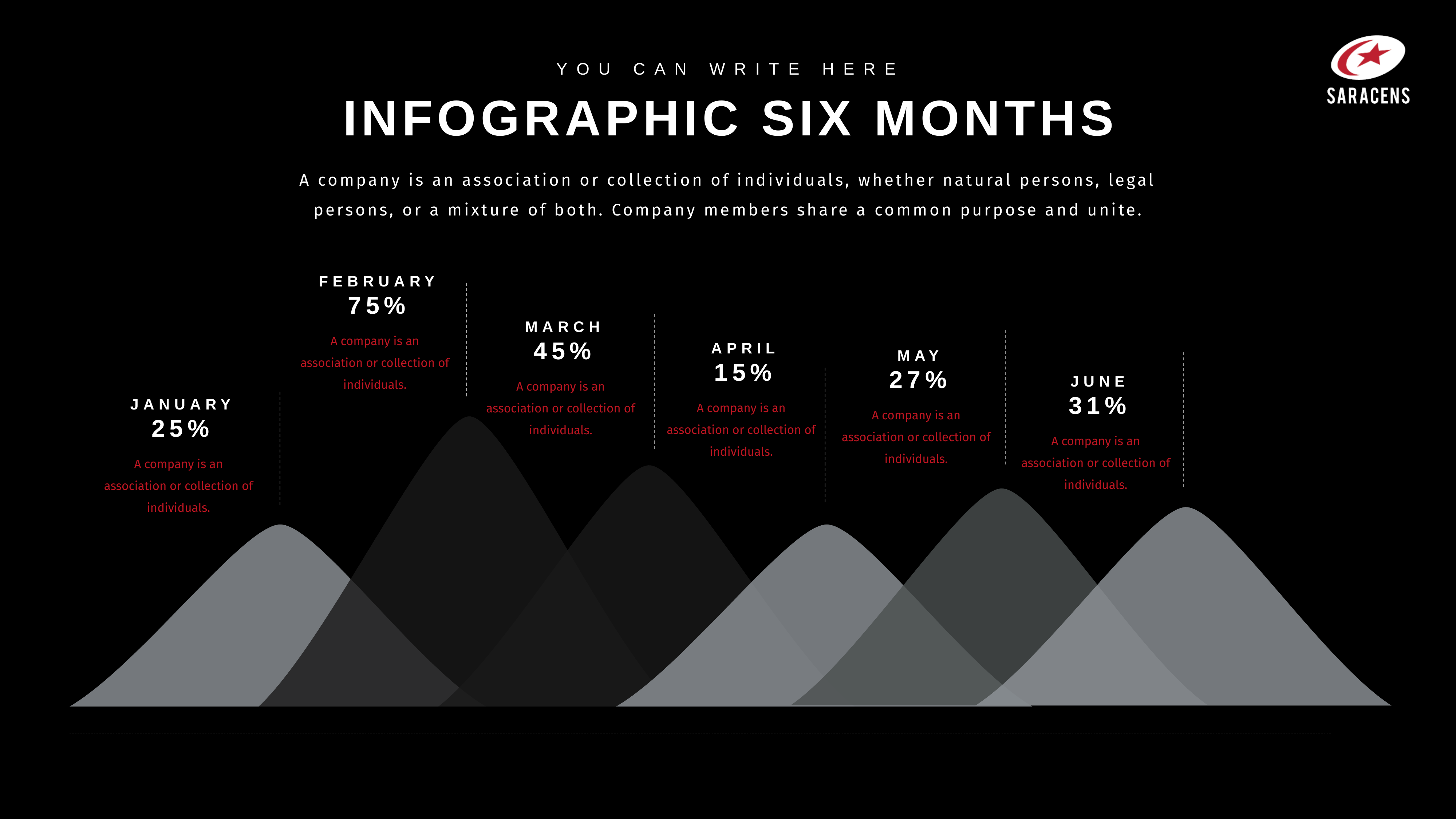

YOU CAN WRITE HERE
INFOGRAPHIC SIX MONTHS
A company is an association or collection of individuals, whether natural persons, legal persons, or a mixture of both. Company members share a common purpose and unite.
FEBRUARY
75%
A company is an association or collection of individuals.
MARCH
45%
A company is an association or collection of individuals.
APRIL
15%
A company is an association or collection of individuals.
MAY
27%
A company is an association or collection of individuals.
JUNE
31%
A company is an association or collection of individuals.
JANUARY
25%
A company is an association or collection of individuals.